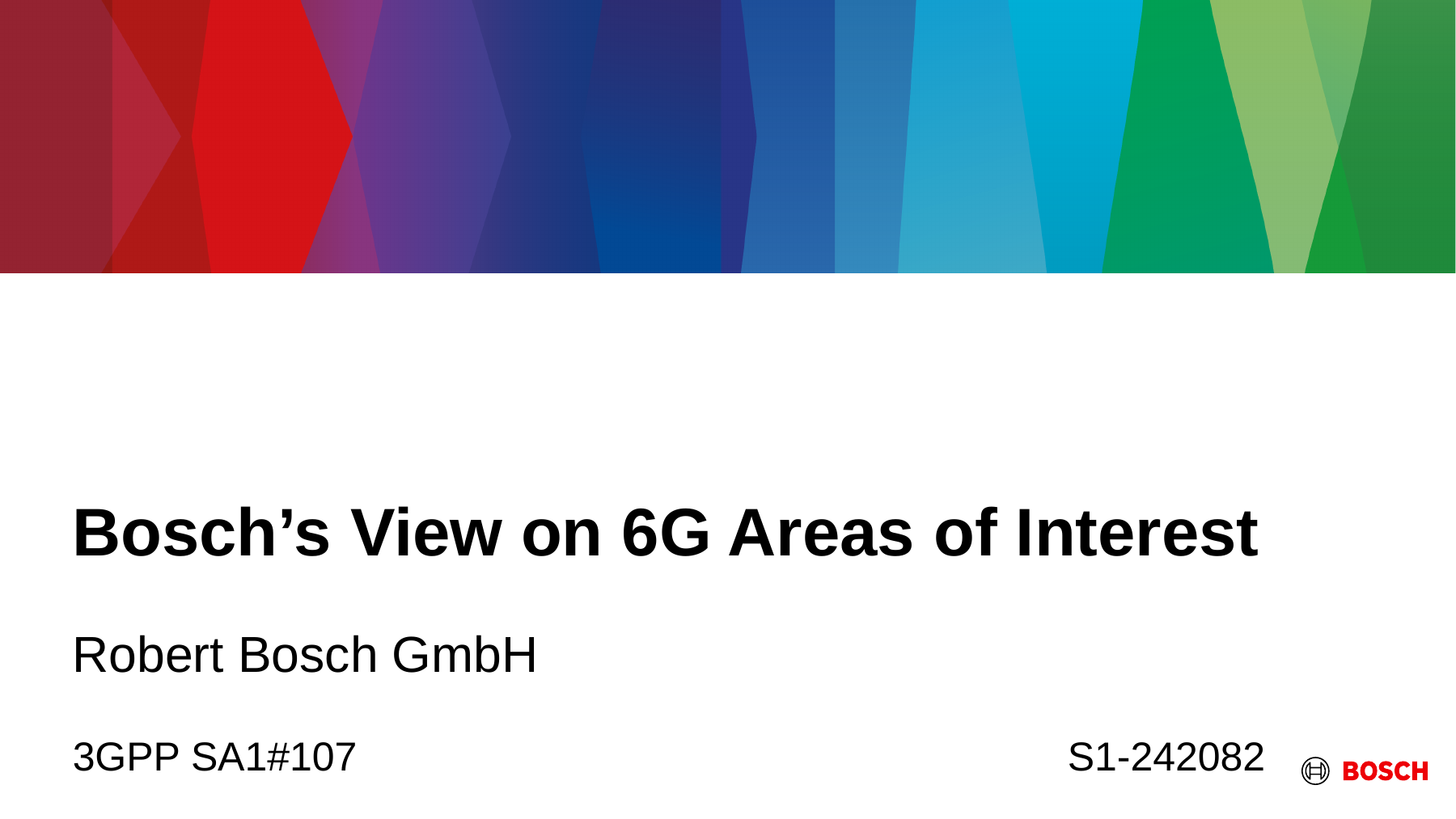

# Bosch’s View on 6G Areas of Interest Robert Bosch GmbH
3GPP SA1#107                                                               S1-242082